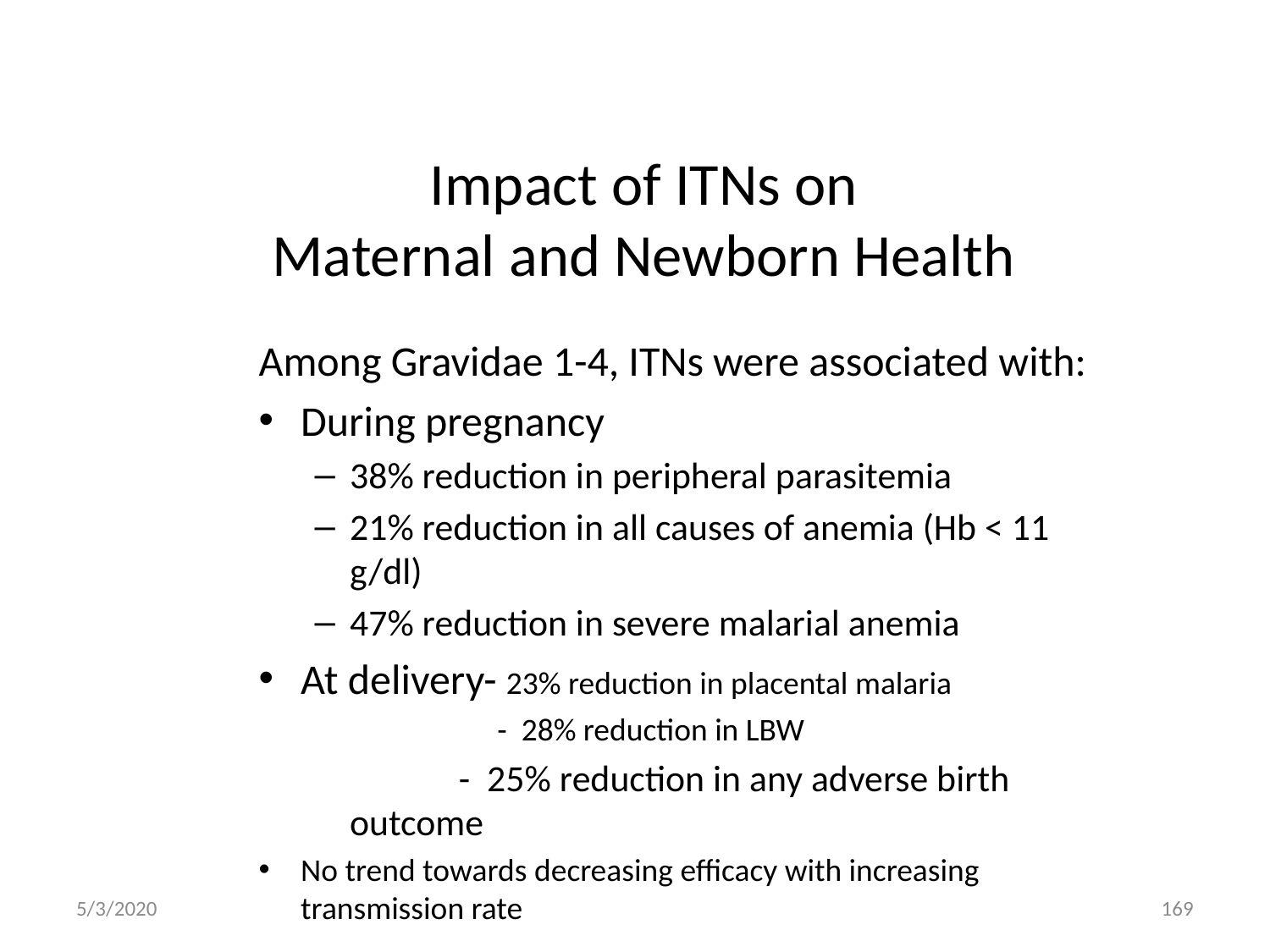

# Impact of ITNs on Maternal and Newborn Health
Among Gravidae 1-4, ITNs were associated with:
During pregnancy
38% reduction in peripheral parasitemia
21% reduction in all causes of anemia (Hb < 11 g/dl)
47% reduction in severe malarial anemia
At delivery- 23% reduction in placental malaria
  -  28% reduction in LBW
                 -  25% reduction in any adverse birth outcome
No trend towards decreasing efficacy with increasing transmission rate
5/3/2020
169